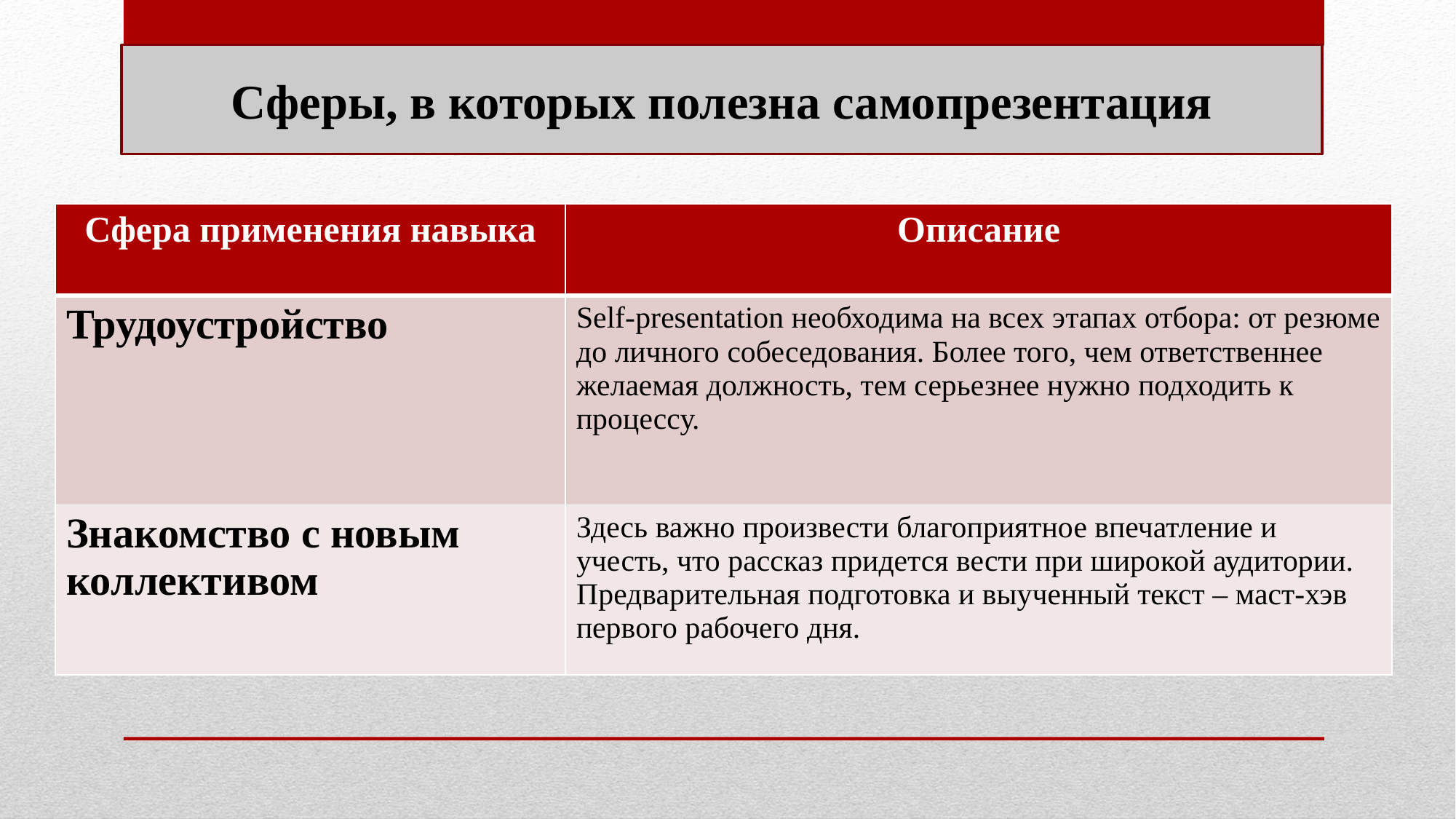

Сферы, в которых полезна самопрезентация

| Сфера применения навыка | Описание |
| --- | --- |
| Трудоустройство | Self-presentation необходима на всех этапах отбора: от резюме до личного собеседования. Более того, чем ответственнее желаемая должность, тем серьезнее нужно подходить к процессу. |
| Знакомство с новым коллективом | Здесь важно произвести благоприятное впечатление и учесть, что рассказ придется вести при широкой аудитории. Предварительная подготовка и выученный текст – маст-хэв первого рабочего дня. |